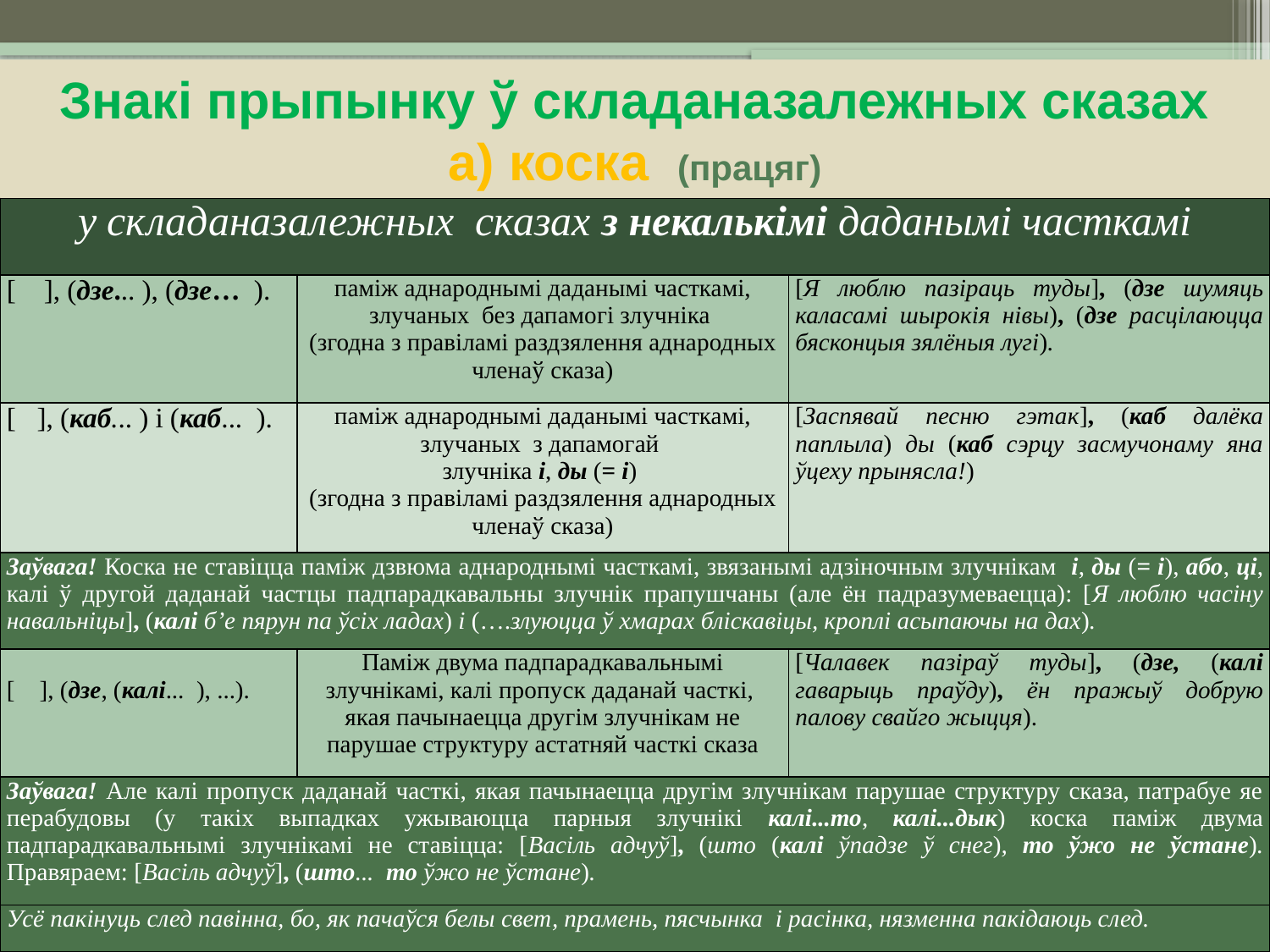

# Знакі прыпынку ў складаназалежных сказах а) коска  (працяг)
| у складаназалежных сказах з некалькімі даданымі часткамі |  |  |
| --- | --- | --- |
| [ ], (дзе... ), (дзе… ). | паміж аднароднымі даданымі часткамі, злучаных без дапамогі злучніка (згодна з правіламі раздзялення аднародных членаў сказа) | [Я люблю пазіраць туды], (дзе шумяць каласамі шырокія нівы), (дзе расцілаюцца бясконцыя зялёныя лугі). |
| [ ], (каб... ) і (каб... ). | паміж аднароднымі даданымі часткамі, злучаных з дапамогай злучніка і, ды (= і) (згодна з правіламі раздзялення аднародных членаў сказа) | [Заспявай песню гэтак], (каб далёка паплыла) ды (каб сэрцу засмучонаму яна ўцеху прынясла!) |
| Заўвага! Коска не ставіцца паміж дзвюма аднароднымі часткамі, звязанымі адзіночным злучнікам і, ды (= і), або, ці, калі ў другой даданай частцы падпарадкавальны злучнік прапушчаны (але ён падразумеваецца): [Я люблю часіну навальніцы], (калі б’е пярун па ўсіх ладах) і (….злуюцца ў хмарах бліскавіцы, кроплі асыпаючы на дах). |  |  |
| [ ], (дзе, (калі... ), ...). | Паміж двума падпарадкавальнымі злучнікамі, калі пропуск даданай часткі, якая пачынаецца другім злучнікам не парушае структуру астатняй часткі сказа | [Чалавек пазіраў туды], (дзе, (калі гаварыць праўду), ён пражыў добрую палову свайго жыцця). |
| Заўвага! Але калі пропуск даданай часткі, якая пачынаецца другім злучнікам парушае структуру сказа, патрабуе яе перабудовы (у такіх выпадках ужываюцца парныя злучнікі калі...то, калі...дык) коска паміж двума падпарадкавальнымі злучнікамі не ставіцца: [Васіль адчуў], (што (калі ўпадзе ў снег), то ўжо не ўстане). Правяраем: [Васіль адчуў], (што... то ўжо не ўстане). |  |  |
| Усё пакінуць след павінна, бо, як пачаўся белы свет, прамень, пясчынка і расінка, нязменна пакідаюць след. |  |  |